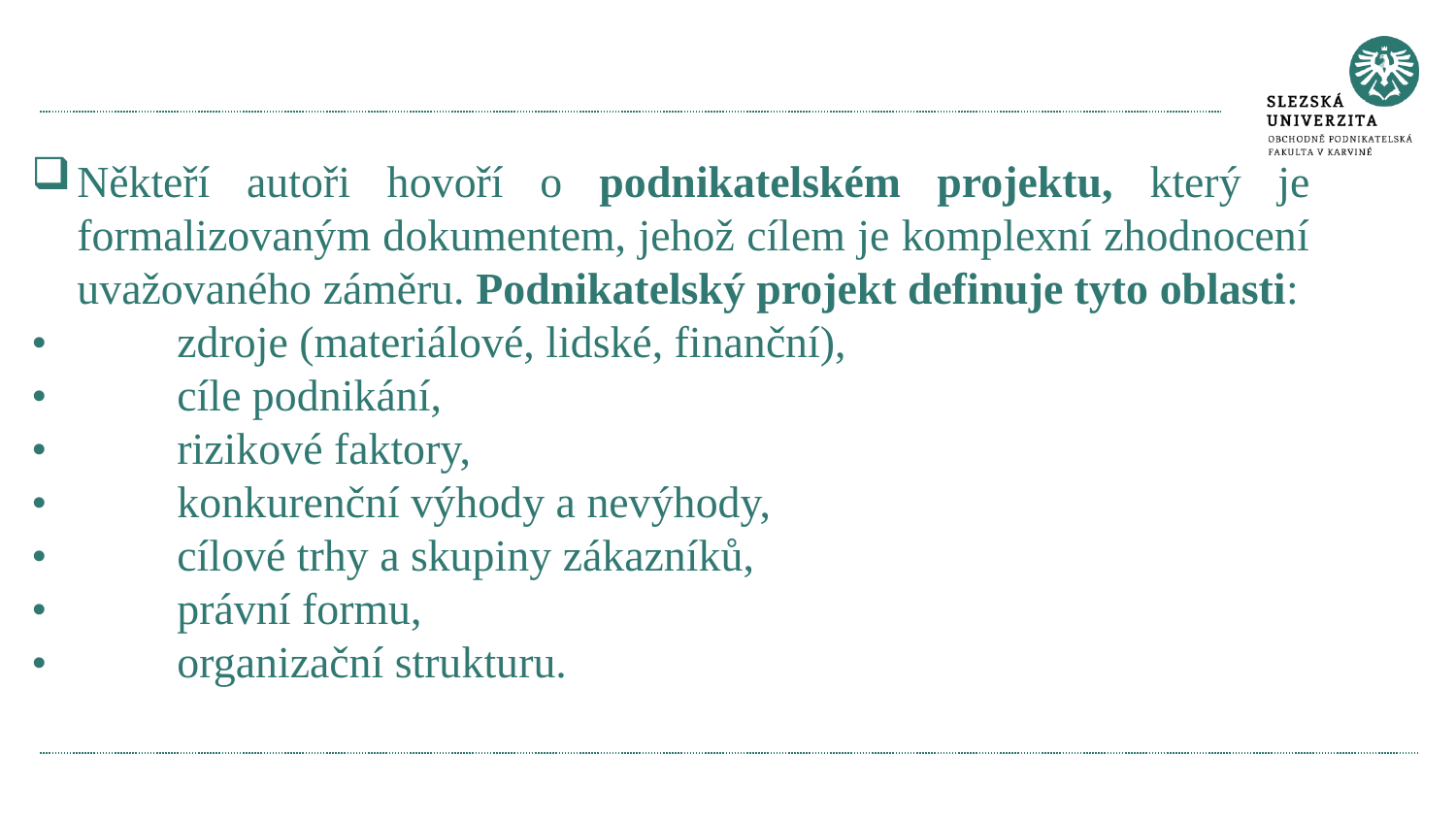

#
Někteří autoři hovoří o podnikatelském projektu, který je formalizovaným dokumentem, jehož cílem je komplexní zhodnocení uvažovaného záměru. Podnikatelský projekt definuje tyto oblasti:
•	zdroje (materiálové, lidské, finanční),
•	cíle podnikání,
•	rizikové faktory,
•	konkurenční výhody a nevýhody,
•	cílové trhy a skupiny zákazníků,
•	právní formu,
•	organizační strukturu.